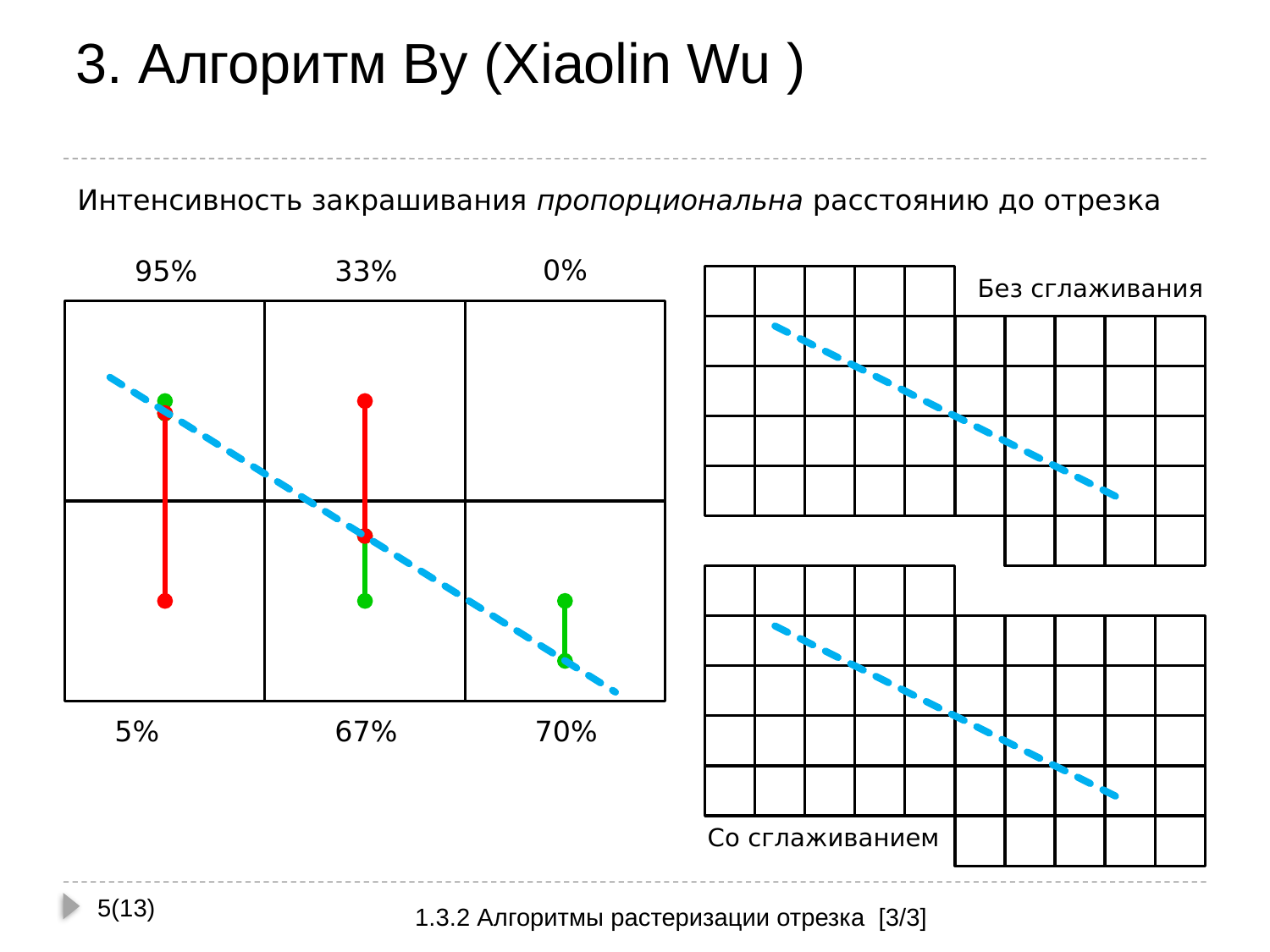

# 3. Алгоритм Ву (Xiaolin Wu )
Интенсивность закрашивания пропорциональна расстоянию до отрезка
0%
95%
33%

Без сглаживания
93

5%
67%
70%

Со сглаживанием

5(13)
1.3.2 Алгоритмы растеризации отрезка  [3/3]